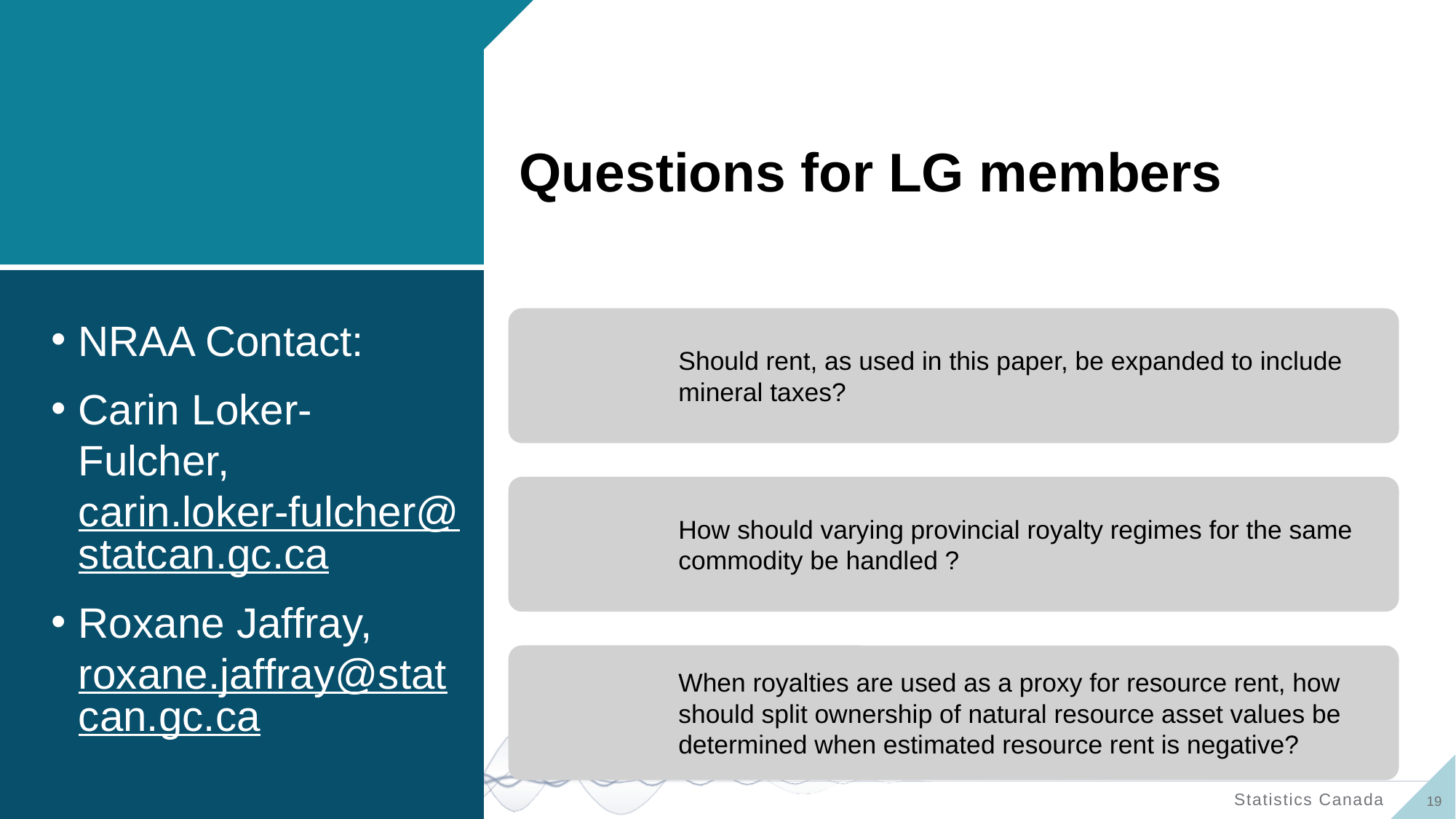

Questions for LG members
NRAA Contact:
Carin Loker-Fulcher, carin.loker-fulcher@statcan.gc.ca
Roxane Jaffray, roxane.jaffray@statcan.gc.ca
Should rent, as used in this paper, be expanded to include mineral taxes?
How should varying provincial royalty regimes for the same commodity be handled ?
When royalties are used as a proxy for resource rent, how should split ownership of natural resource asset values be determined when estimated resource rent is negative?
19